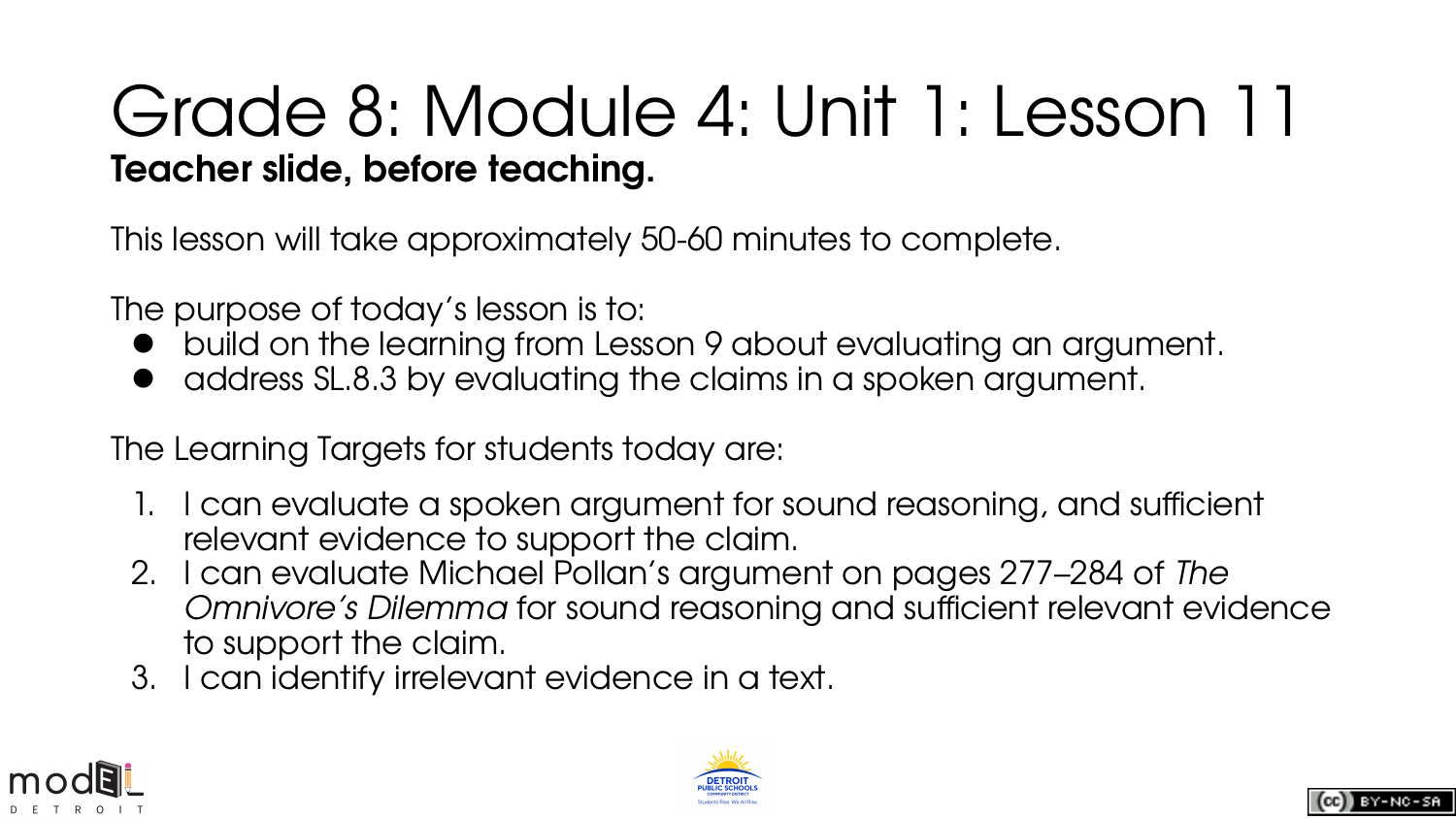

# Grade 8: Module 4: Unit 1: Lesson 11
Teacher slide, before teaching.

This lesson will take approximately 50-60 minutes to complete.

The purpose of today’s lesson is to:
build on the learning from Lesson 9 about evaluating an argument.
address SL.8.3 by evaluating the claims in a spoken argument.
The Learning Targets for students today are:
I can evaluate a spoken argument for sound reasoning, and sufficient relevant evidence to support the claim.
I can evaluate Michael Pollan’s argument on pages 277–284 of The Omnivore’s Dilemma for sound reasoning and sufficient relevant evidence to support the claim.
I can identify irrelevant evidence in a text.